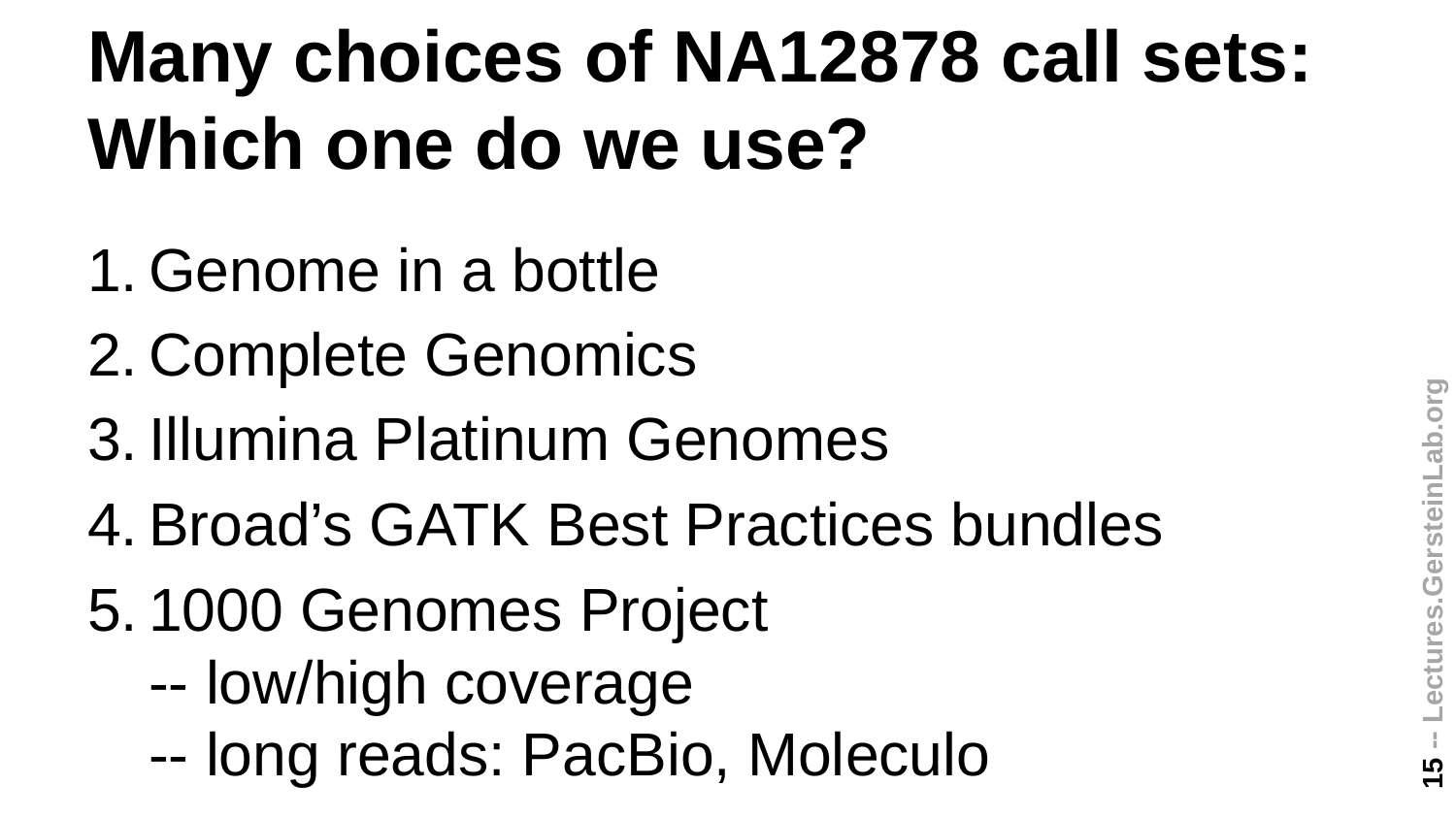

# Many choices of NA12878 call sets: Which one do we use?
Genome in a bottle
Complete Genomics
Illumina Platinum Genomes
Broad’s GATK Best Practices bundles
1000 Genomes Project
-- low/high coverage
-- long reads: PacBio, Moleculo